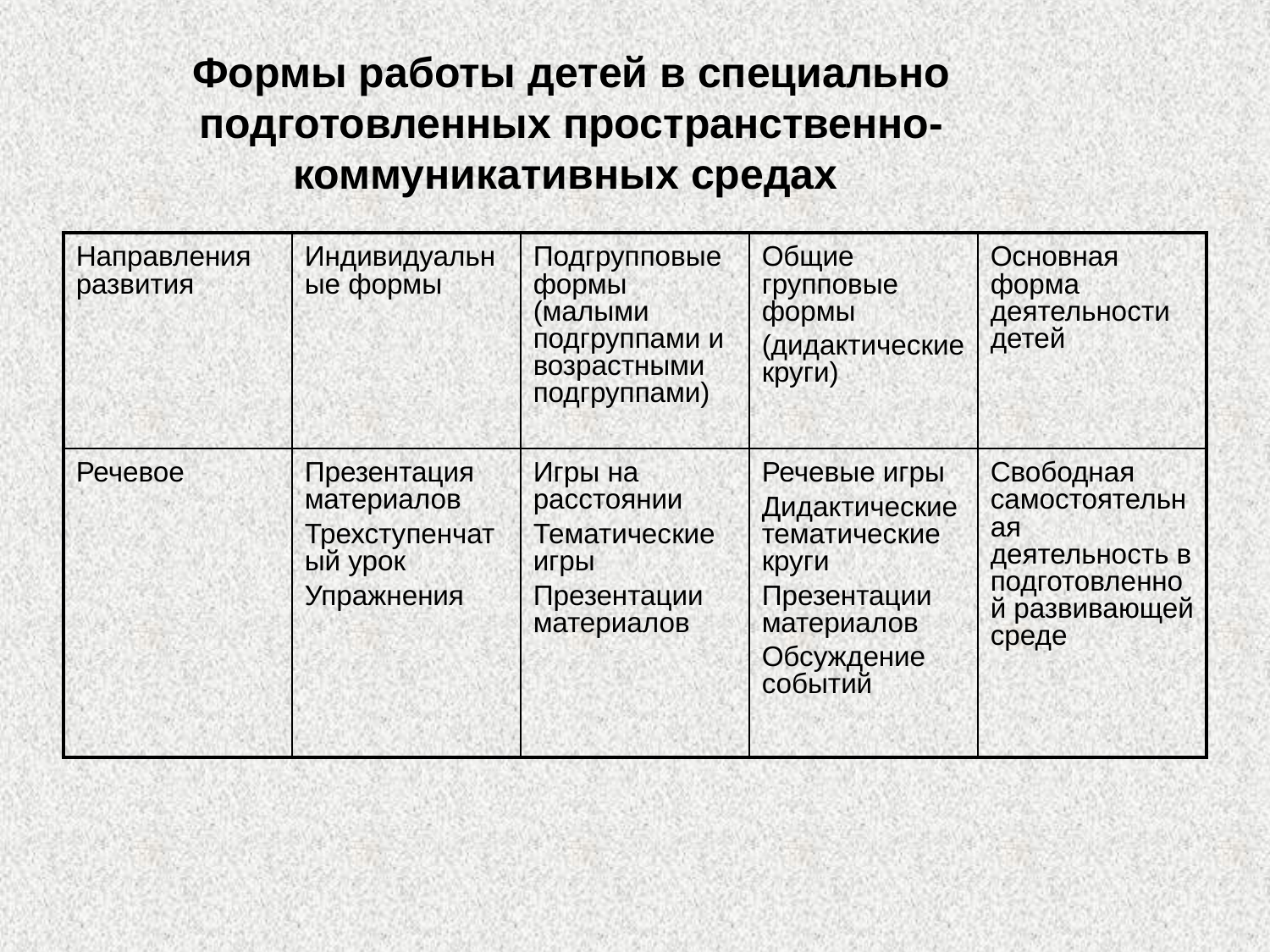

Формы работы детей в специально подготовленных пространственно-коммуникативных средах
| Направления развития | Индивидуальные формы | Подгрупповые формы (малыми подгруппами и возрастными подгруппами) | Общие групповые формы (дидактические круги) | Основная форма деятельности детей |
| --- | --- | --- | --- | --- |
| Речевое | Презентация материалов Трехступенчатый урок Упражнения | Игры на расстоянии Тематические игры Презентации материалов | Речевые игры Дидактические тематические круги Презентации материалов Обсуждение событий | Свободная  самостоятельная деятельность в подготовленной развивающей среде |